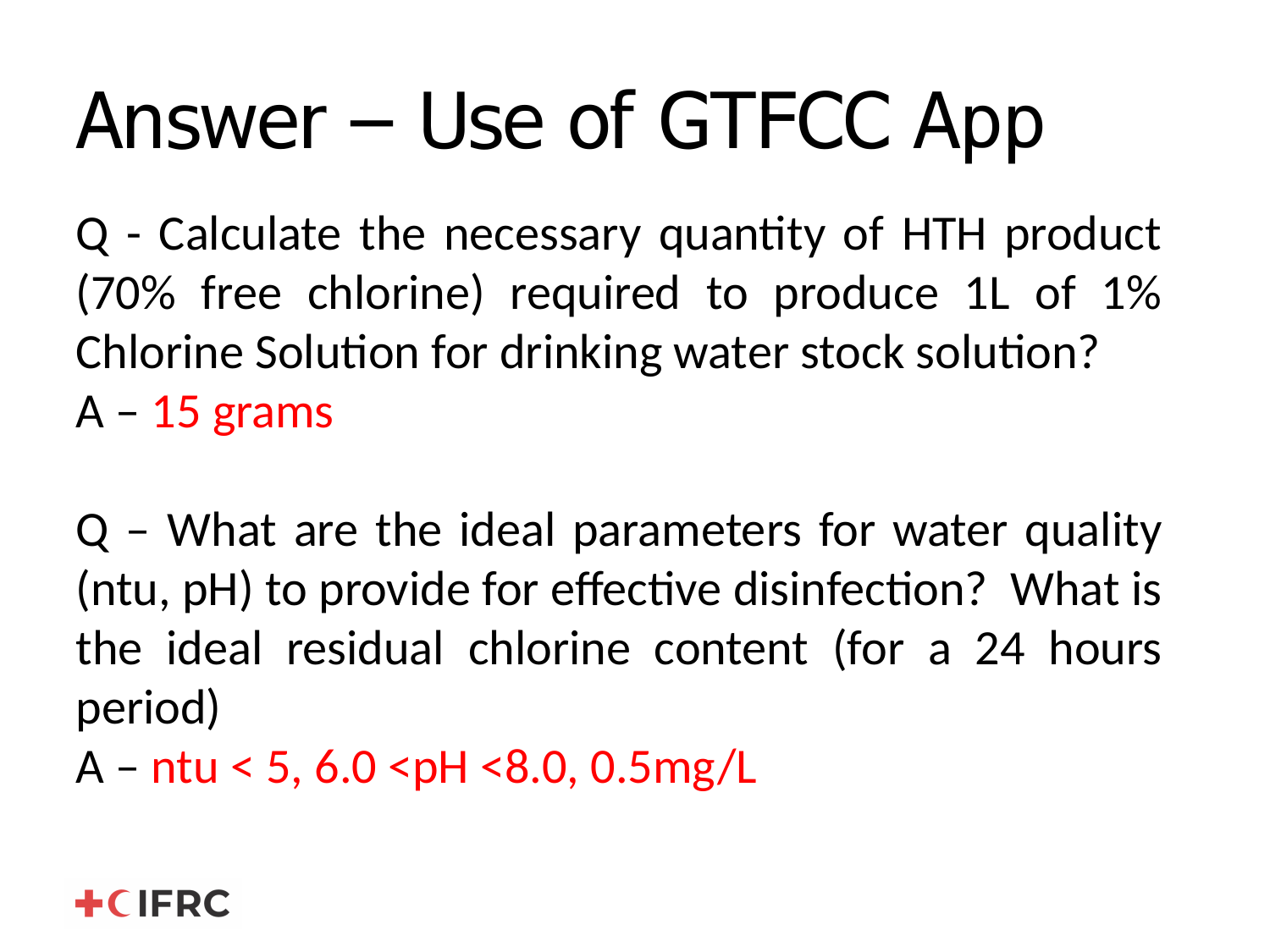

# Answer – Use of GTFCC App
Q - Calculate the necessary quantity of HTH product (70% free chlorine) required to produce 1L of 1% Chlorine Solution for drinking water stock solution?
A – 15 grams

Q – What are the ideal parameters for water quality (ntu, pH) to provide for effective disinfection?  What is the ideal residual chlorine content (for a 24 hours period)
A – ntu < 5, 6.0 <pH <8.0, 0.5mg/L